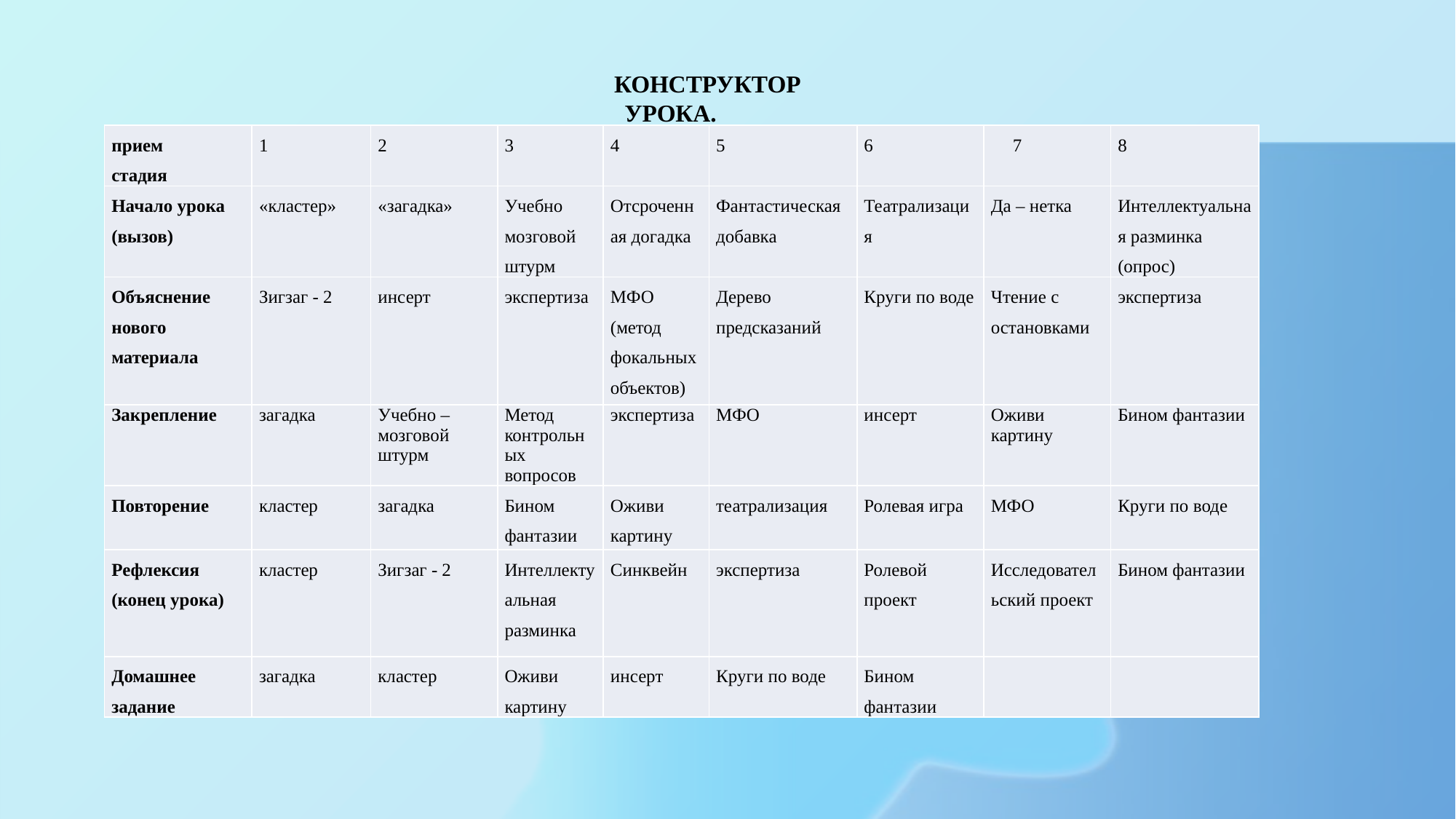

КОНСТРУКТОР УРОКА.
| прием стадия | 1 | 2 | 3 | 4 | 5 | 6 | 7 | 8 |
| --- | --- | --- | --- | --- | --- | --- | --- | --- |
| Начало урока (вызов) | «кластер» | «загадка» | Учебно мозговой штурм | Отсроченная догадка | Фантастическая добавка | Театрализация | Да – нетка | Интеллектуальная разминка (опрос) |
| Объяснение нового материала | Зигзаг - 2 | инсерт | экспертиза | МФО (метод фокальных объектов) | Дерево предсказаний | Круги по воде | Чтение с остановками | экспертиза |
| Закрепление | загадка | Учебно – мозговой штурм | Метод контрольных вопросов | экспертиза | МФО | инсерт | Оживи картину | Бином фантазии |
| Повторение | кластер | загадка | Бином фантазии | Оживи картину | театрализация | Ролевая игра | МФО | Круги по воде |
| Рефлексия (конец урока) | кластер | Зигзаг - 2 | Интеллектуальная разминка | Синквейн | экспертиза | Ролевой проект | Исследовательский проект | Бином фантазии |
| Домашнее задание | загадка | кластер | Оживи картину | инсерт | Круги по воде | Бином фантазии |  |  |